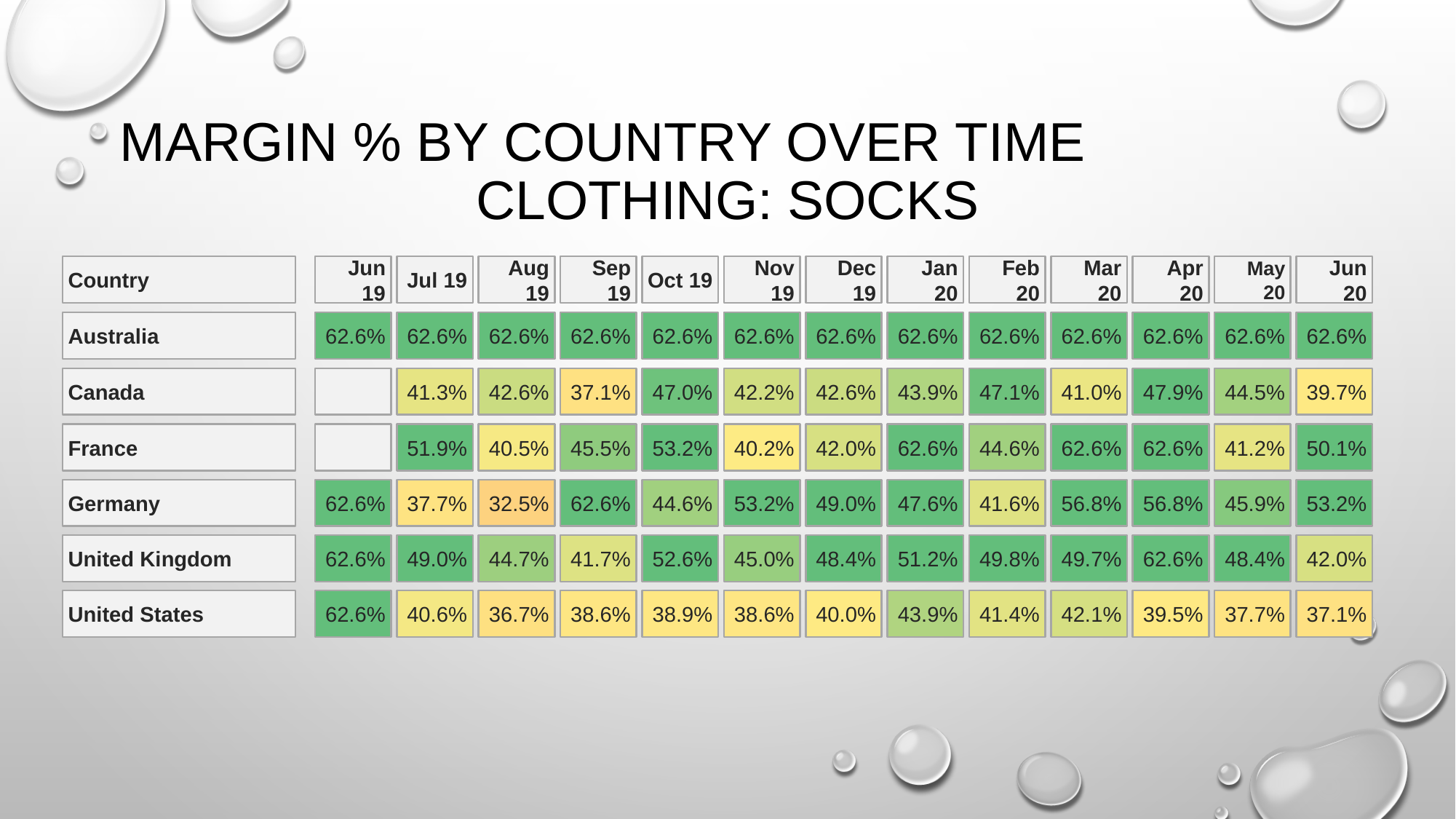

# Margin % by Country over time
Clothing: Socks
Country
Jun 19
Jul 19
Aug 19
Sep 19
Oct 19
Nov 19
Dec 19
Jan 20
Feb 20
Mar 20
Apr 20
May 20
Jun 20
Australia
62.6%
62.6%
62.6%
62.6%
62.6%
62.6%
62.6%
62.6%
62.6%
62.6%
62.6%
62.6%
62.6%
Canada

41.3%
42.6%
37.1%
47.0%
42.2%
42.6%
43.9%
47.1%
41.0%
47.9%
44.5%
39.7%
France

51.9%
40.5%
45.5%
53.2%
40.2%
42.0%
62.6%
44.6%
62.6%
62.6%
41.2%
50.1%
Germany
62.6%
37.7%
32.5%
62.6%
44.6%
53.2%
49.0%
47.6%
41.6%
56.8%
56.8%
45.9%
53.2%
United Kingdom
62.6%
49.0%
44.7%
41.7%
52.6%
45.0%
48.4%
51.2%
49.8%
49.7%
62.6%
48.4%
42.0%
United States
62.6%
40.6%
36.7%
38.6%
38.9%
38.6%
40.0%
43.9%
41.4%
42.1%
39.5%
37.7%
37.1%